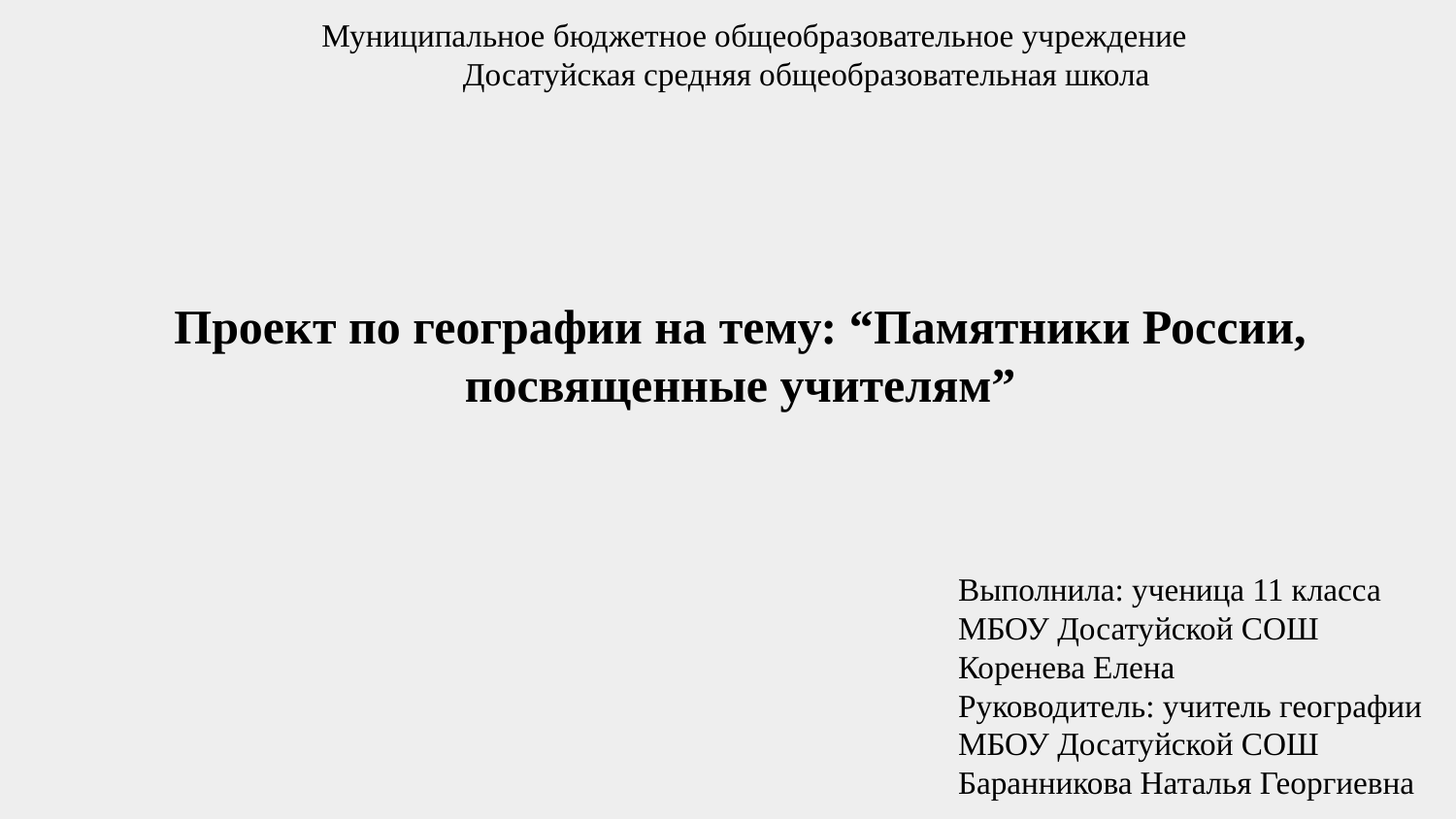

Муниципальное бюджетное общеобразовательное учреждение
             Досатуйская средняя общеобразовательная школа

Проект по географии на тему: “Памятники России,
посвященные учителям”
Выполнила: ученица 11 класса
МБОУ Досатуйской СОШ
Коренева Елена
Руководитель: учитель географии
МБОУ Досатуйской СОШ
Баранникова Наталья Георгиевна